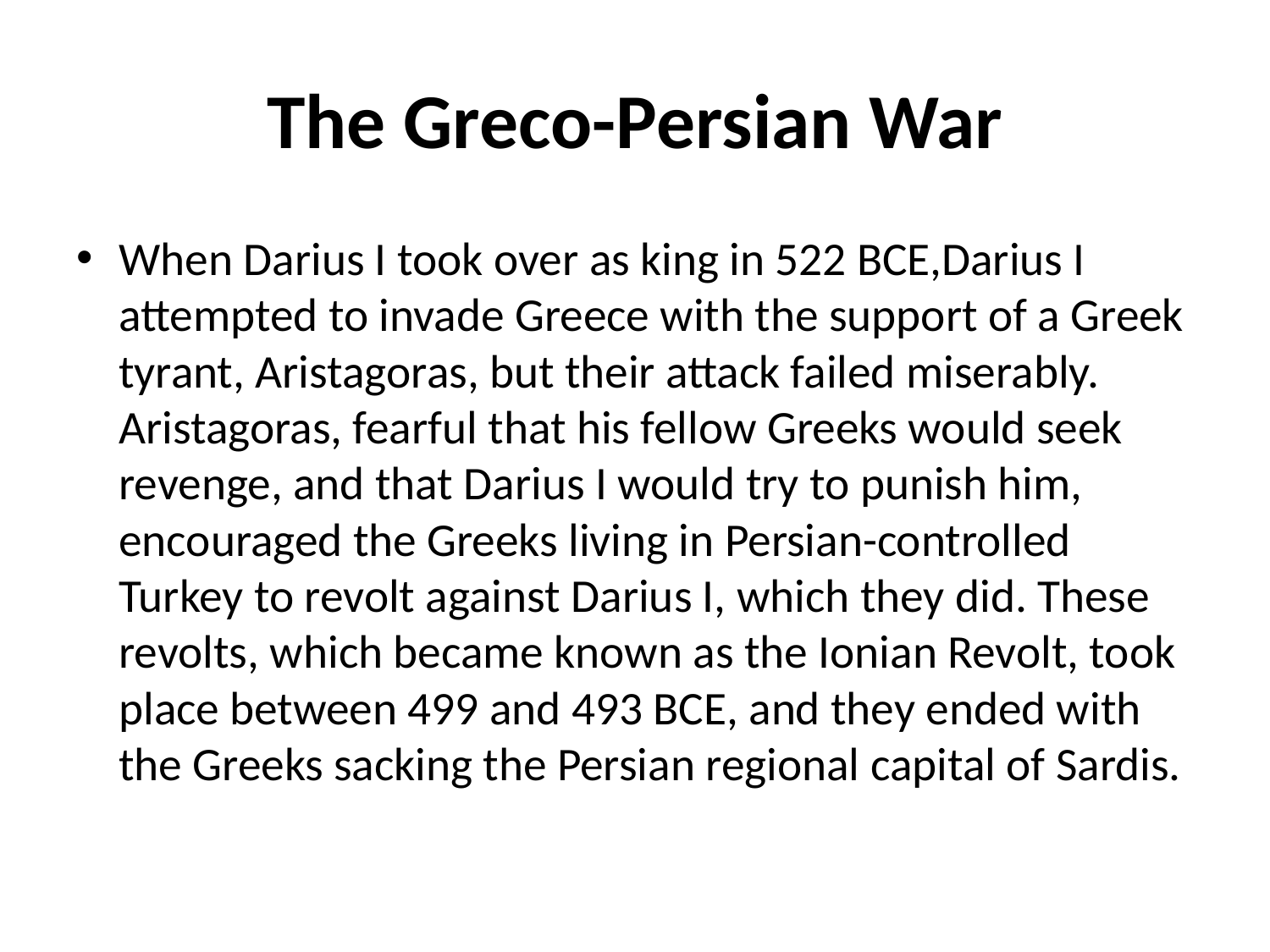

# The Greco-Persian War
When Darius I took over as king in 522 BCE,Darius I attempted to invade Greece with the support of a Greek tyrant, Aristagoras, but their attack failed miserably. Aristagoras, fearful that his fellow Greeks would seek revenge, and that Darius I would try to punish him, encouraged the Greeks living in Persian-controlled Turkey to revolt against Darius I, which they did. These revolts, which became known as the Ionian Revolt, took place between 499 and 493 BCE, and they ended with the Greeks sacking the Persian regional capital of Sardis.